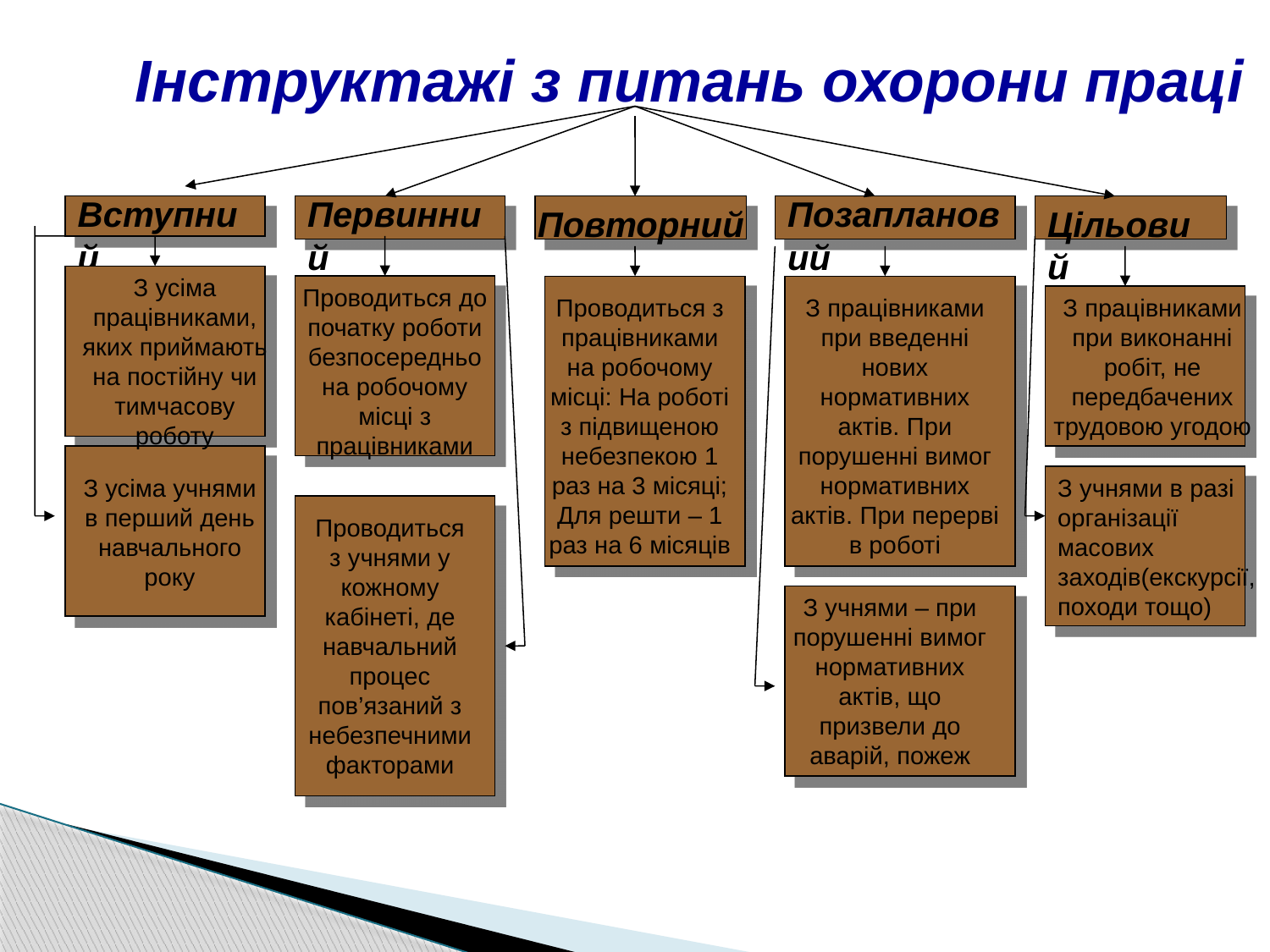

# Інструктажі з питань охорони праці

Вступний

Первинний
Позаплановий

Повторний

Цільовий

З усіма працівниками, яких приймають на постійну чи тимчасову роботу
Проводиться до початку роботи безпосередньо на робочому місці з працівниками

Проводиться з працівниками на робочому місці: На роботі з підвищеною небезпекою 1 раз на 3 місяці; Для решти – 1 раз на 6 місяців
З працівниками при введенні нових нормативних актів. При порушенні вимог нормативних актів. При перерві в роботі
З працівниками при виконанні робіт, не передбачених трудовою угодою

З усіма учнями в перший день навчального року

З учнями в разі організації масових заходів(екскурсії, походи тощо)

Проводиться з учнями у кожному кабінеті, де навчальний процес пов’язаний з небезпечними факторами

З учнями – при порушенні вимог нормативних актів, що призвели до аварій, пожеж